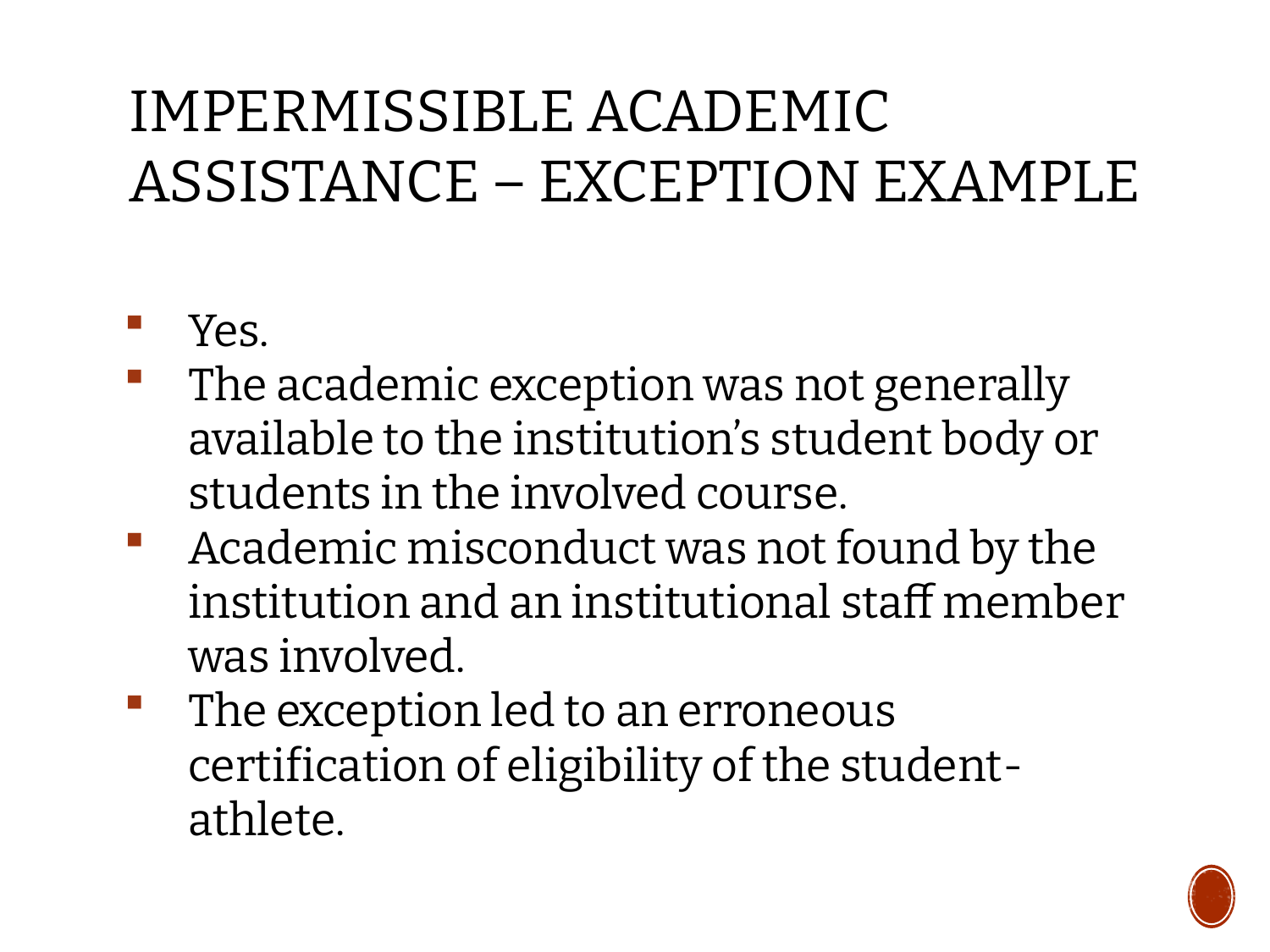

# Impermissible Academic Assistance – Exception Example
Yes.
The academic exception was not generally available to the institution’s student body or students in the involved course.
Academic misconduct was not found by the institution and an institutional staff member was involved.
The exception led to an erroneous certification of eligibility of the student-athlete.